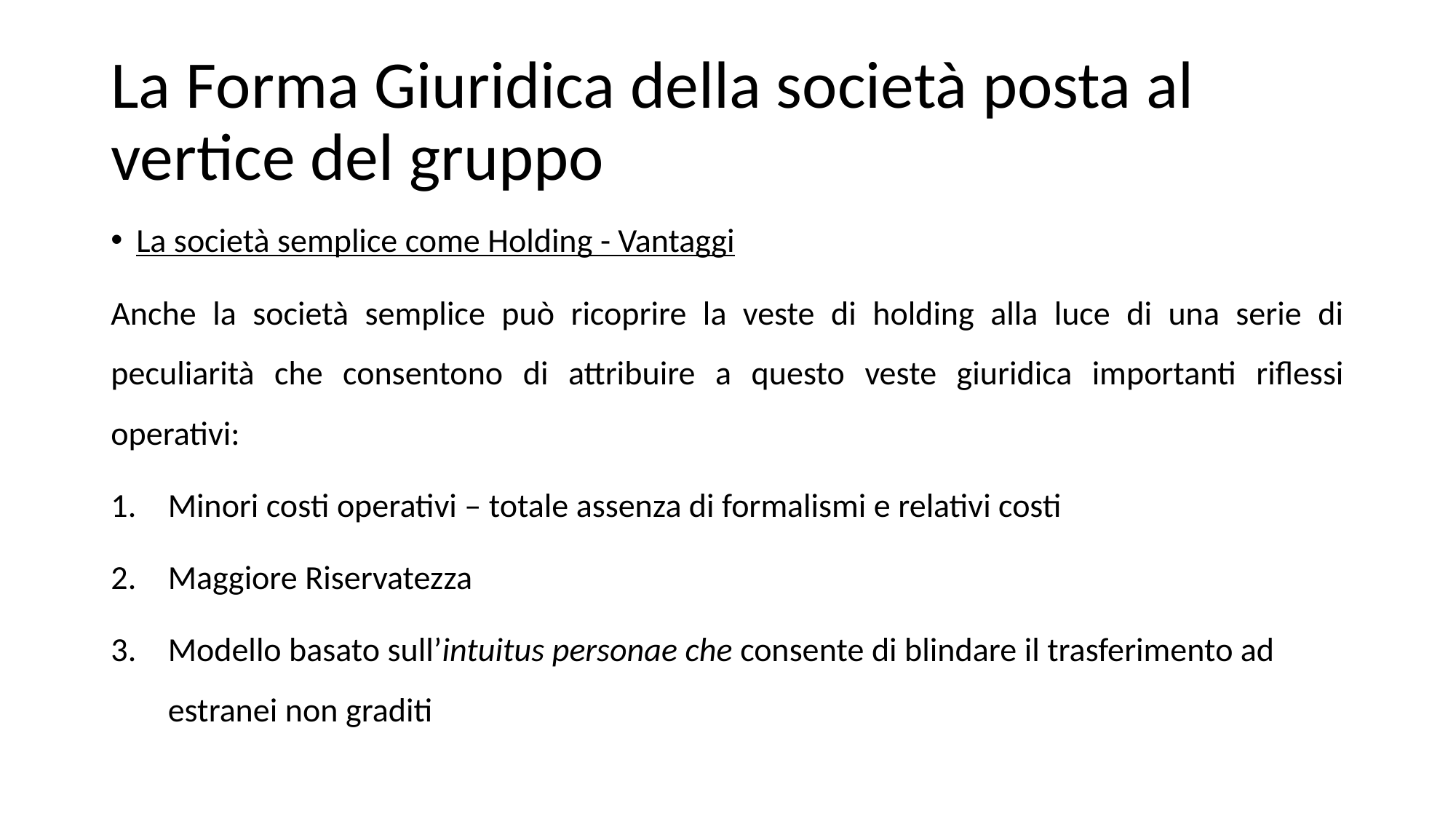

# La Forma Giuridica della società posta al vertice del gruppo
La società semplice come Holding - Vantaggi
Anche la società semplice può ricoprire la veste di holding alla luce di una serie di peculiarità che consentono di attribuire a questo veste giuridica importanti riflessi operativi:
Minori costi operativi – totale assenza di formalismi e relativi costi
Maggiore Riservatezza
Modello basato sull’intuitus personae che consente di blindare il trasferimento ad estranei non graditi